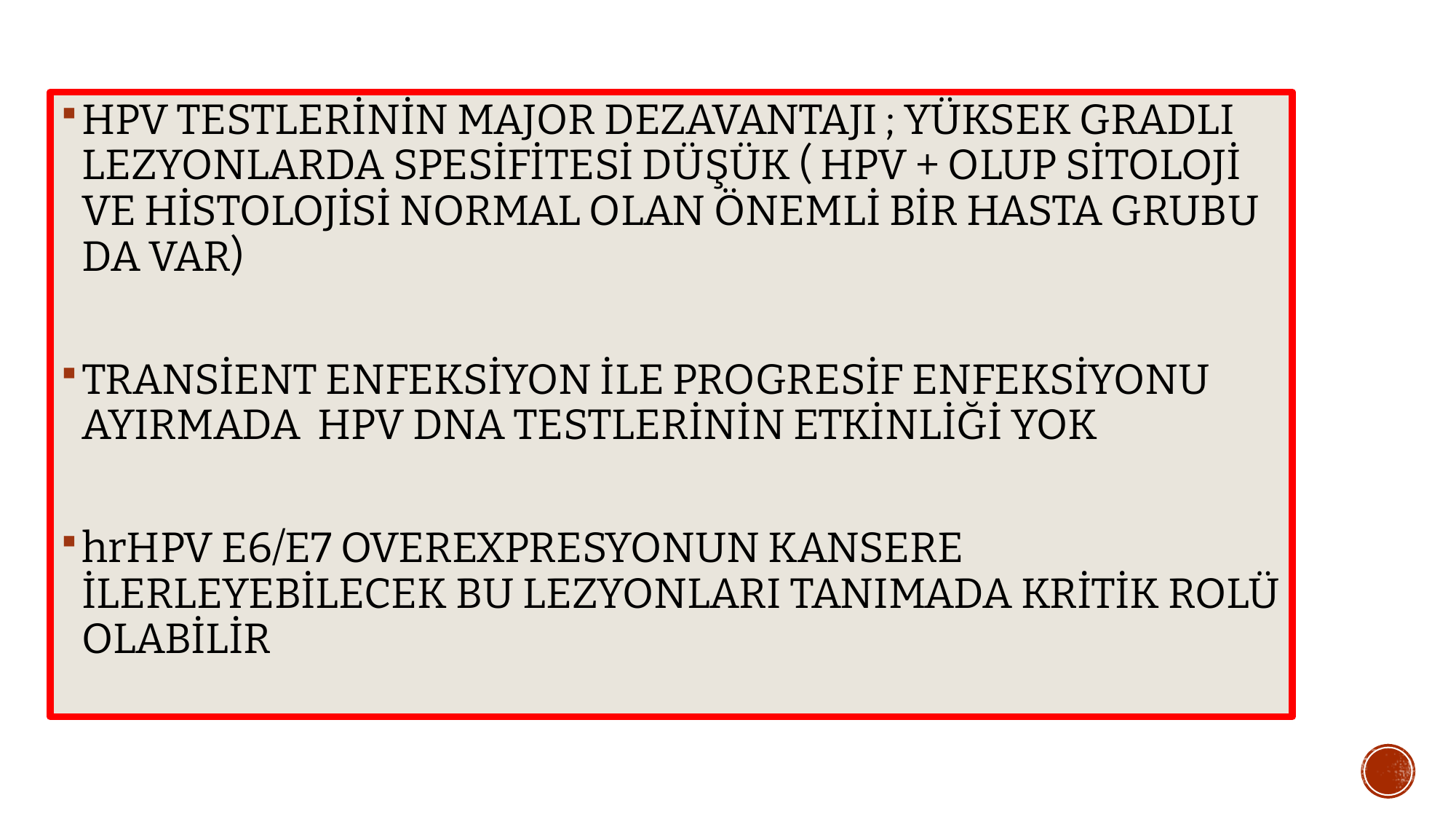

HPV TESTLERİNİN MAJOR DEZAVANTAJI ; YÜKSEK GRADLI LEZYONLARDA SPESİFİTESİ DÜŞÜK ( HPV + OLUP SİTOLOJİ VE HİSTOLOJİSİ NORMAL OLAN ÖNEMLİ BİR HASTA GRUBU  DA VAR)

TRANSİENT ENFEKSİYON İLE PROGRESİF ENFEKSİYONU AYIRMADA  HPV DNA TESTLERİNİN ETKİNLİĞİ YOK

hrHPV E6/E7 OVEREXPRESYONUN KANSERE İLERLEYEBİLECEK BU LEZYONLARI TANIMADA KRİTİK ROLÜ OLABİLİR